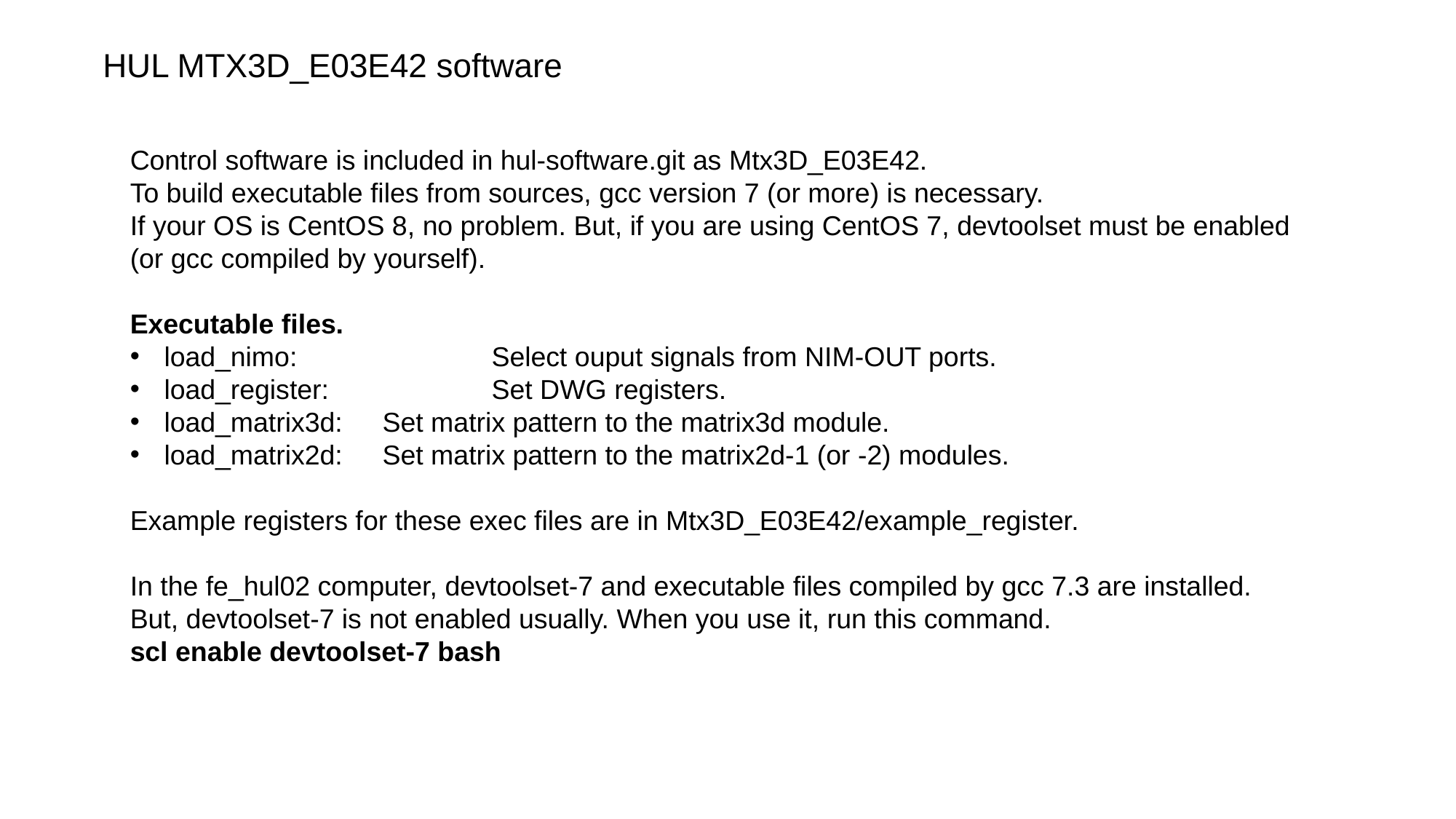

HUL MTX3D_E03E42 software
Control software is included in hul-software.git as Mtx3D_E03E42.
To build executable files from sources, gcc version 7 (or more) is necessary.
If your OS is CentOS 8, no problem. But, if you are using CentOS 7, devtoolset must be enabled (or gcc compiled by yourself).

Executable files.
load_nimo: 		Select ouput signals from NIM-OUT ports.
load_register: 		Set DWG registers.
load_matrix3d: 	Set matrix pattern to the matrix3d module.
load_matrix2d: 	Set matrix pattern to the matrix2d-1 (or -2) modules.

Example registers for these exec files are in Mtx3D_E03E42/example_register.

In the fe_hul02 computer, devtoolset-7 and executable files compiled by gcc 7.3 are installed.
But, devtoolset-7 is not enabled usually. When you use it, run this command.
scl enable devtoolset-7 bash